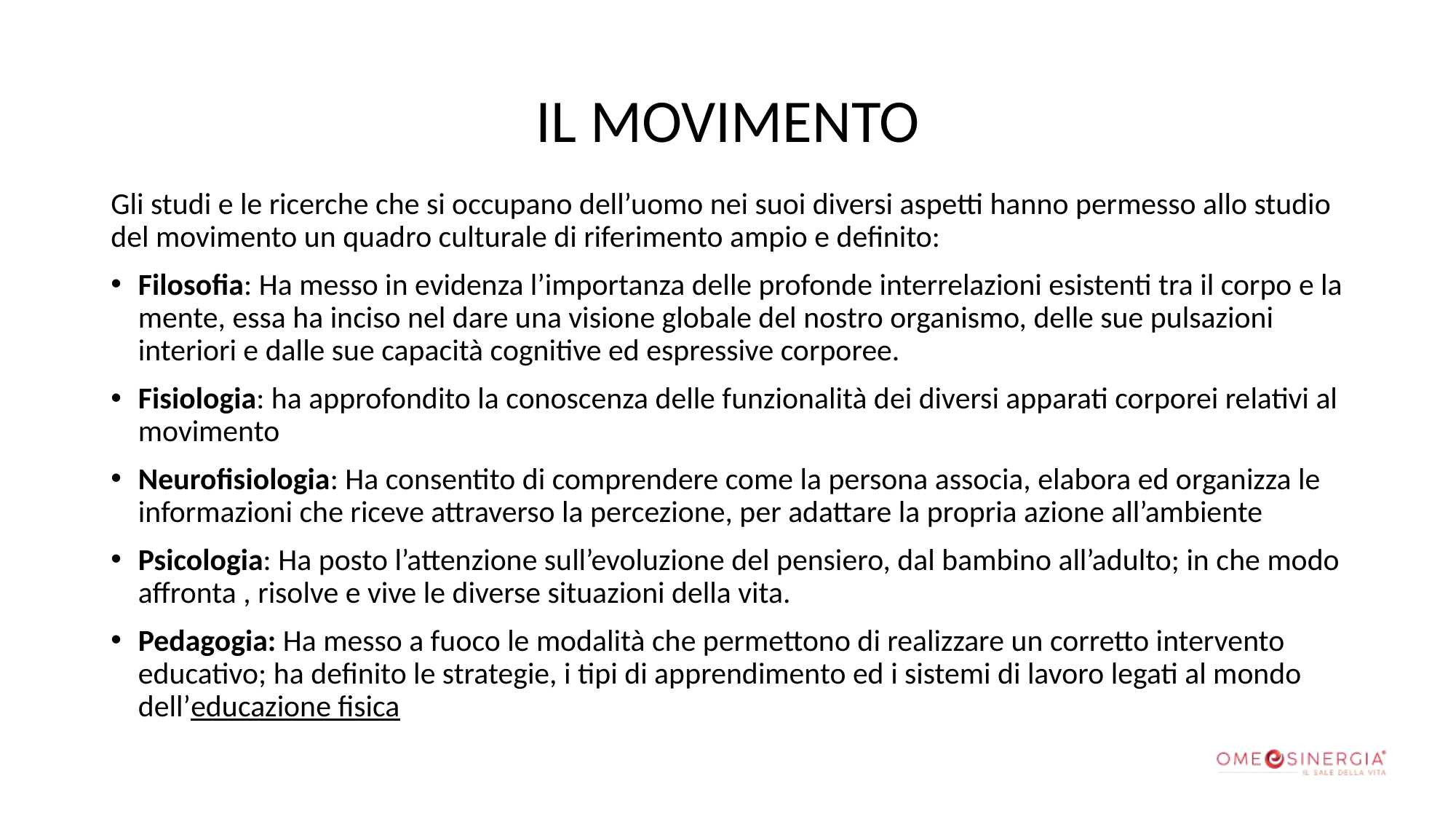

# IL MOVIMENTO
Gli studi e le ricerche che si occupano dell’uomo nei suoi diversi aspetti hanno permesso allo studio del movimento un quadro culturale di riferimento ampio e definito:
Filosofia: Ha messo in evidenza l’importanza delle profonde interrelazioni esistenti tra il corpo e la mente, essa ha inciso nel dare una visione globale del nostro organismo, delle sue pulsazioni interiori e dalle sue capacità cognitive ed espressive corporee.
Fisiologia: ha approfondito la conoscenza delle funzionalità dei diversi apparati corporei relativi al movimento
Neurofisiologia: Ha consentito di comprendere come la persona associa, elabora ed organizza le informazioni che riceve attraverso la percezione, per adattare la propria azione all’ambiente
Psicologia: Ha posto l’attenzione sull’evoluzione del pensiero, dal bambino all’adulto; in che modo affronta , risolve e vive le diverse situazioni della vita.
Pedagogia: Ha messo a fuoco le modalità che permettono di realizzare un corretto intervento educativo; ha definito le strategie, i tipi di apprendimento ed i sistemi di lavoro legati al mondo dell’educazione fisica